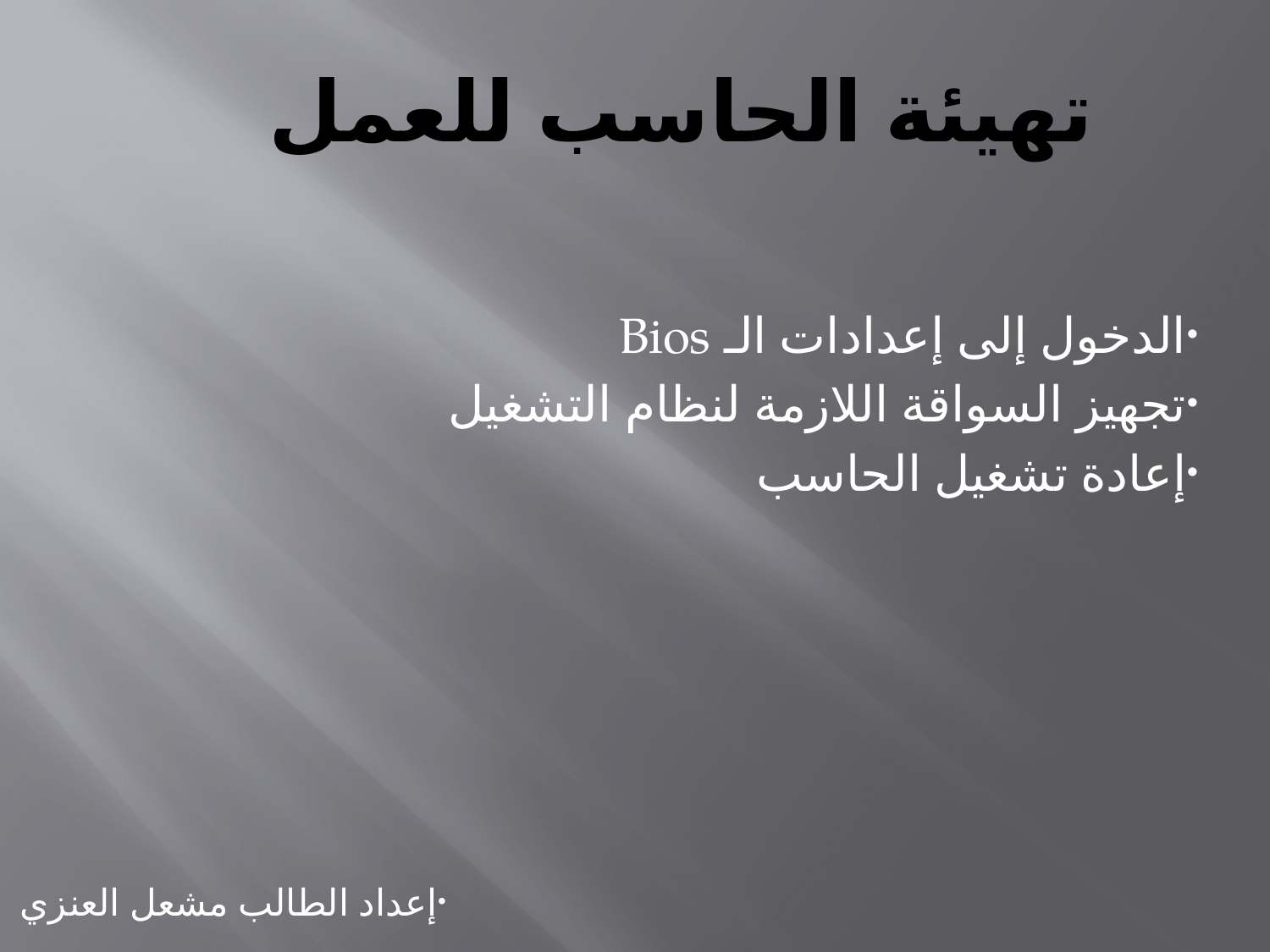

# تهيئة الحاسب للعمل
الدخول إلى إعدادات الـ Bios
تجهيز السواقة اللازمة لنظام التشغيل
إعادة تشغيل الحاسب

إعداد الطالب مشعل العنزي